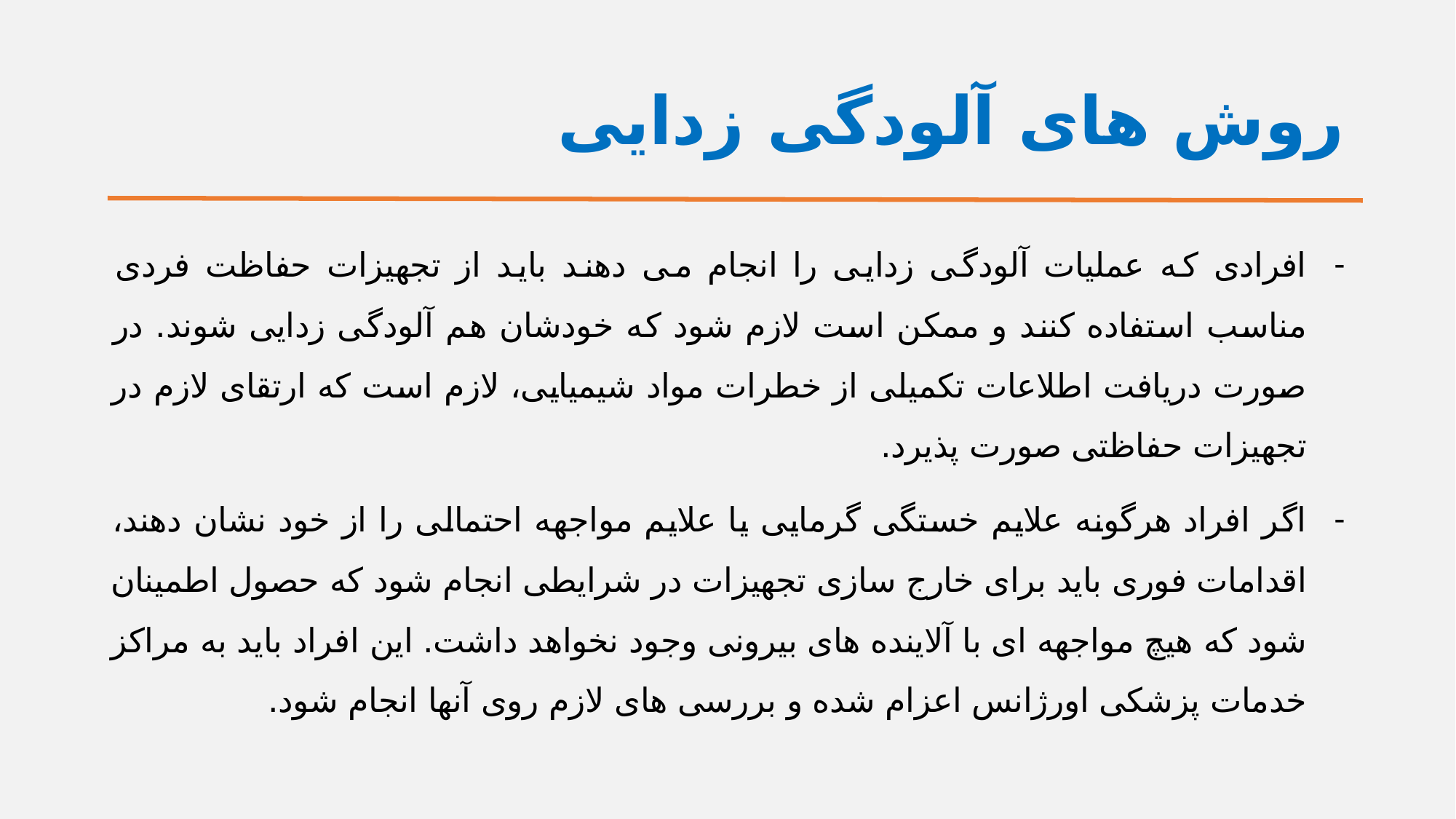

# روش های آلودگی زدایی
افرادی که عملیات آلودگی زدایی را انجام می دهند باید از تجهیزات حفاظت فردی مناسب استفاده کنند و ممکن است لازم شود که خودشان هم آلودگی زدایی شوند. در صورت دریافت اطلاعات تکمیلی از خطرات مواد شیمیایی، لازم است که ارتقای لازم در تجهیزات حفاظتی صورت پذیرد.
اگر افراد هرگونه علایم خستگی گرمایی یا علایم مواجهه احتمالی را از خود نشان دهند، اقدامات فوری باید برای خارج سازی تجهیزات در شرایطی انجام شود که حصول اطمینان شود که هیچ مواجهه ای با آلاینده های بیرونی وجود نخواهد داشت. این افراد باید به مراکز خدمات پزشکی اورژانس اعزام شده و بررسی های لازم روی آنها انجام شود.